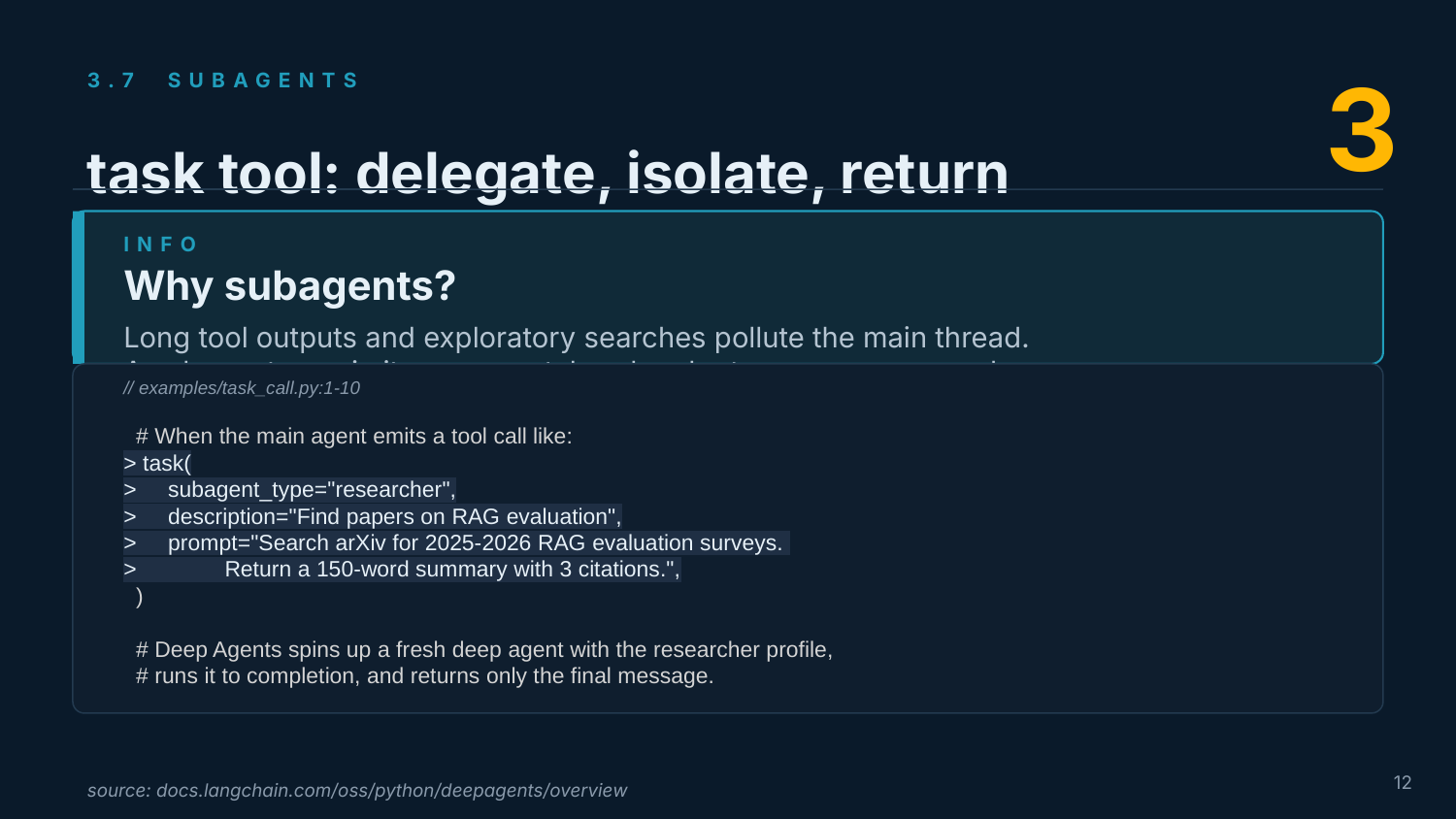

3
3.7  SUBAGENTS
task tool: delegate, isolate, return

INFO
Why subagents?
Long tool outputs and exploratory searches pollute the main thread.
A subagent runs in its own scratchpad and returns a compressed summary --
the parent context stays clean.

// examples/task_call.py:1-10
  # When the main agent emits a tool call like:
> task(
>     subagent_type="researcher",
>     description="Find papers on RAG evaluation",
>     prompt="Search arXiv for 2025-2026 RAG evaluation surveys.
>              Return a 150-word summary with 3 citations.",
  )

  # Deep Agents spins up a fresh deep agent with the researcher profile,
  # runs it to completion, and returns only the final message.

12
source: docs.langchain.com/oss/python/deepagents/overview